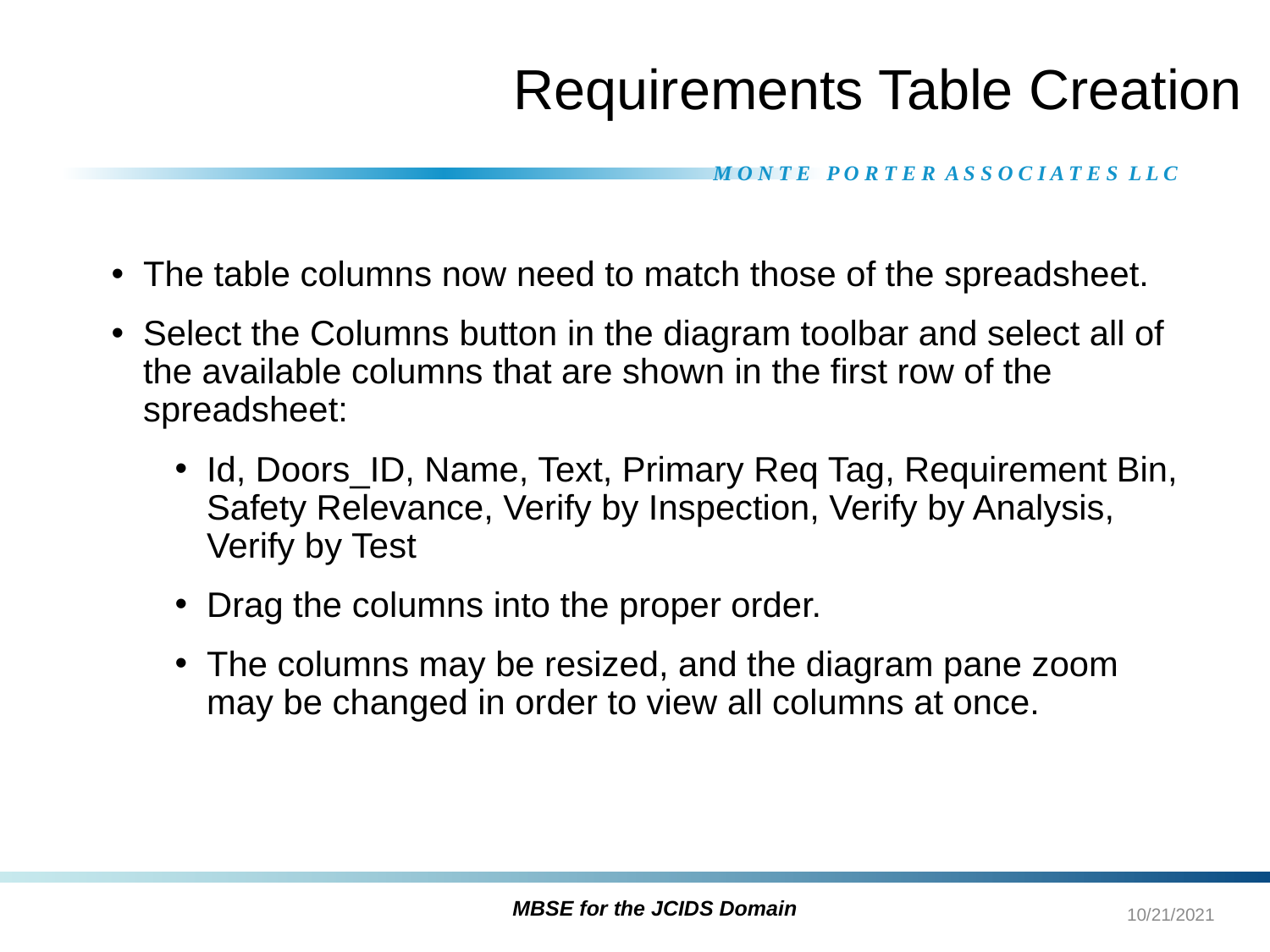

# Requirements Table Creation
The table columns now need to match those of the spreadsheet.
Select the Columns button in the diagram toolbar and select all of the available columns that are shown in the first row of the spreadsheet:
Id, Doors_ID, Name, Text, Primary Req Tag, Requirement Bin, Safety Relevance, Verify by Inspection, Verify by Analysis, Verify by Test
Drag the columns into the proper order.
The columns may be resized, and the diagram pane zoom may be changed in order to view all columns at once.
10/21/2021